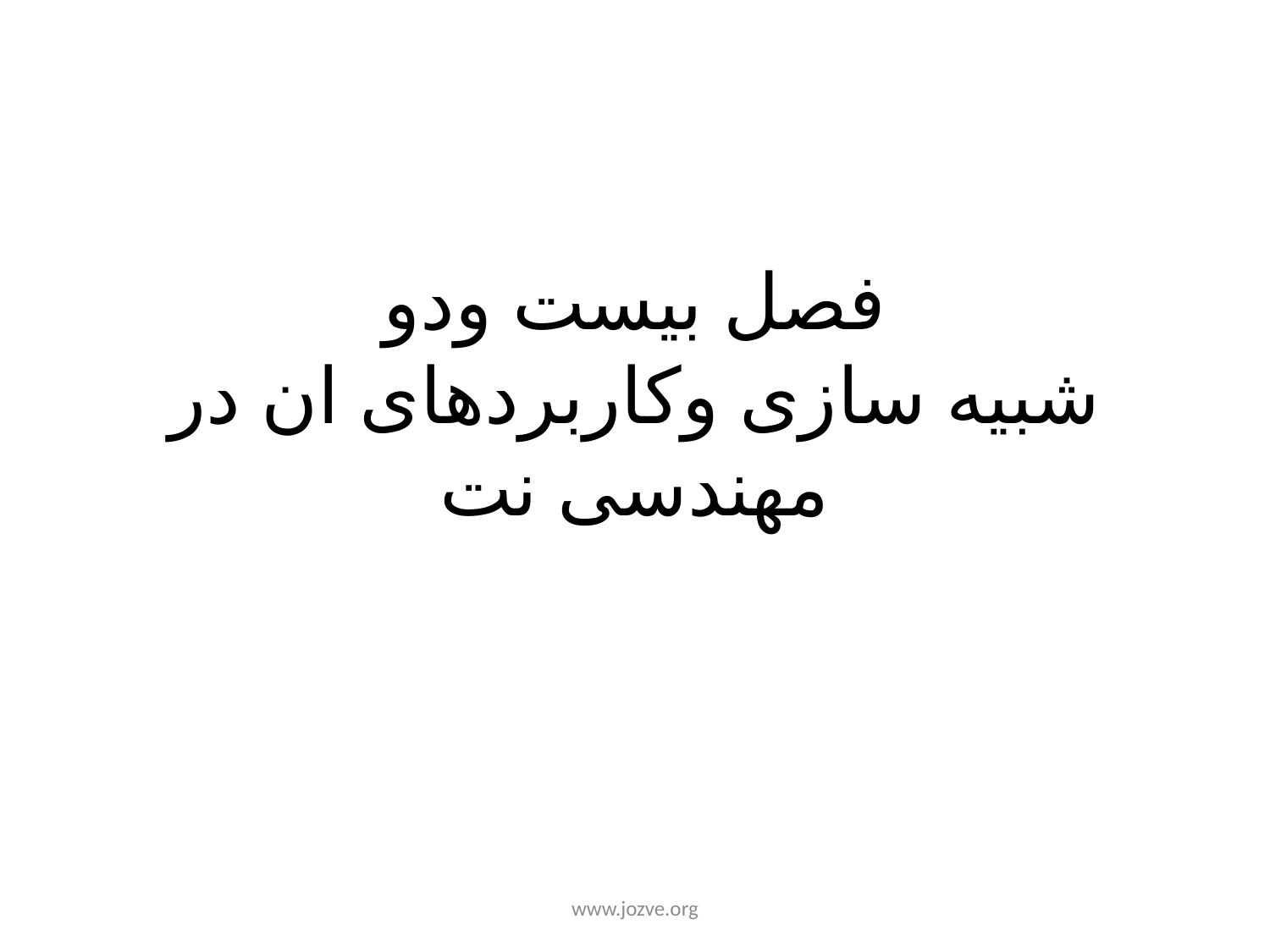

# فصل بیست ودو شبیه سازی وکاربردهای ان در مهندسی نت
www.jozve.org